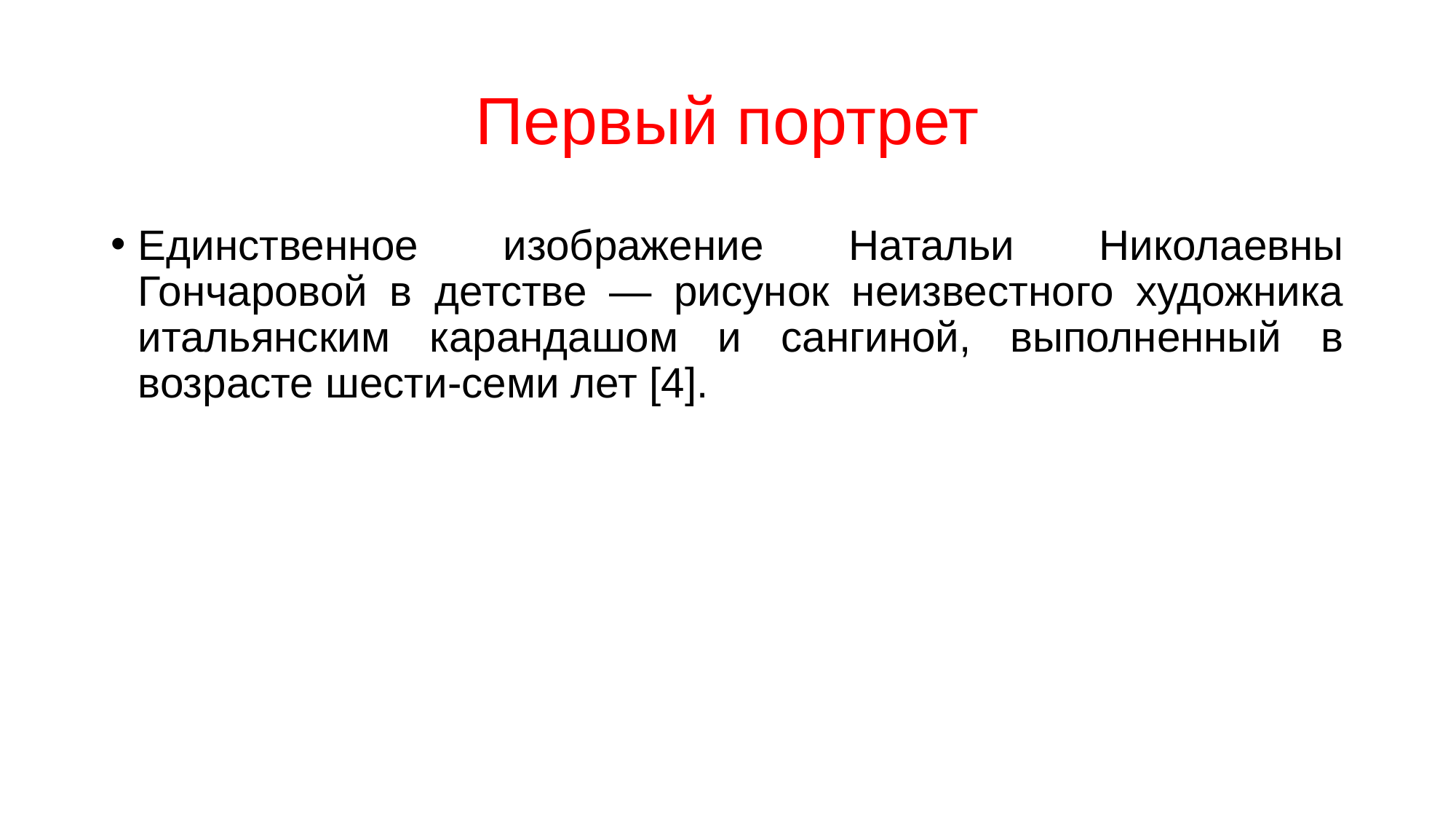

# Первый портрет
Единственное изображение Натальи Николаевны Гончаровой в детстве — рисунок неизвестного художника итальянским карандашом и сангиной, выполненный в возрасте шести-семи лет [4].